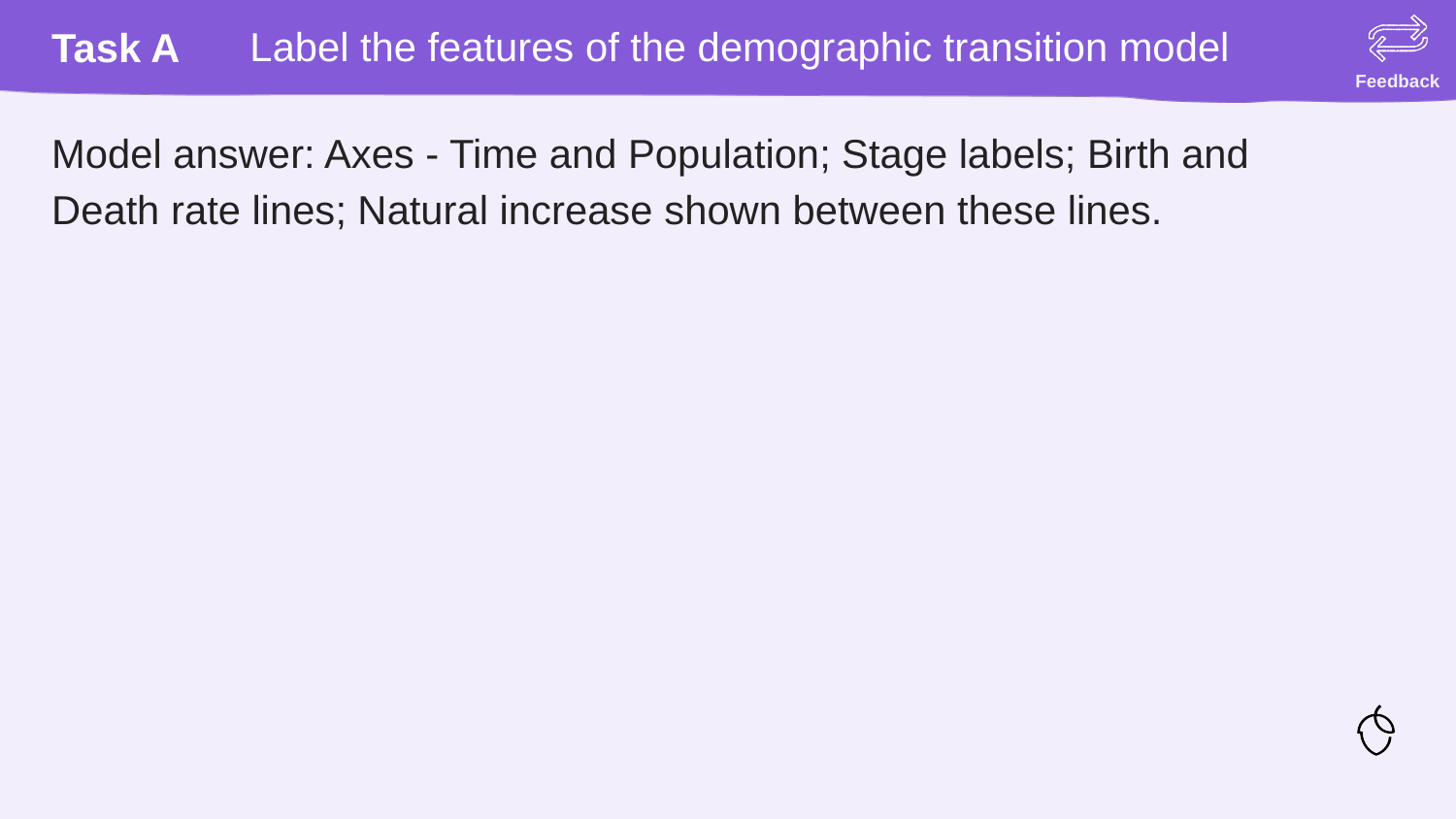

Label the features of the demographic transition model
Model answer: Axes - Time and Population; Stage labels; Birth and Death rate lines; Natural increase shown between these lines.